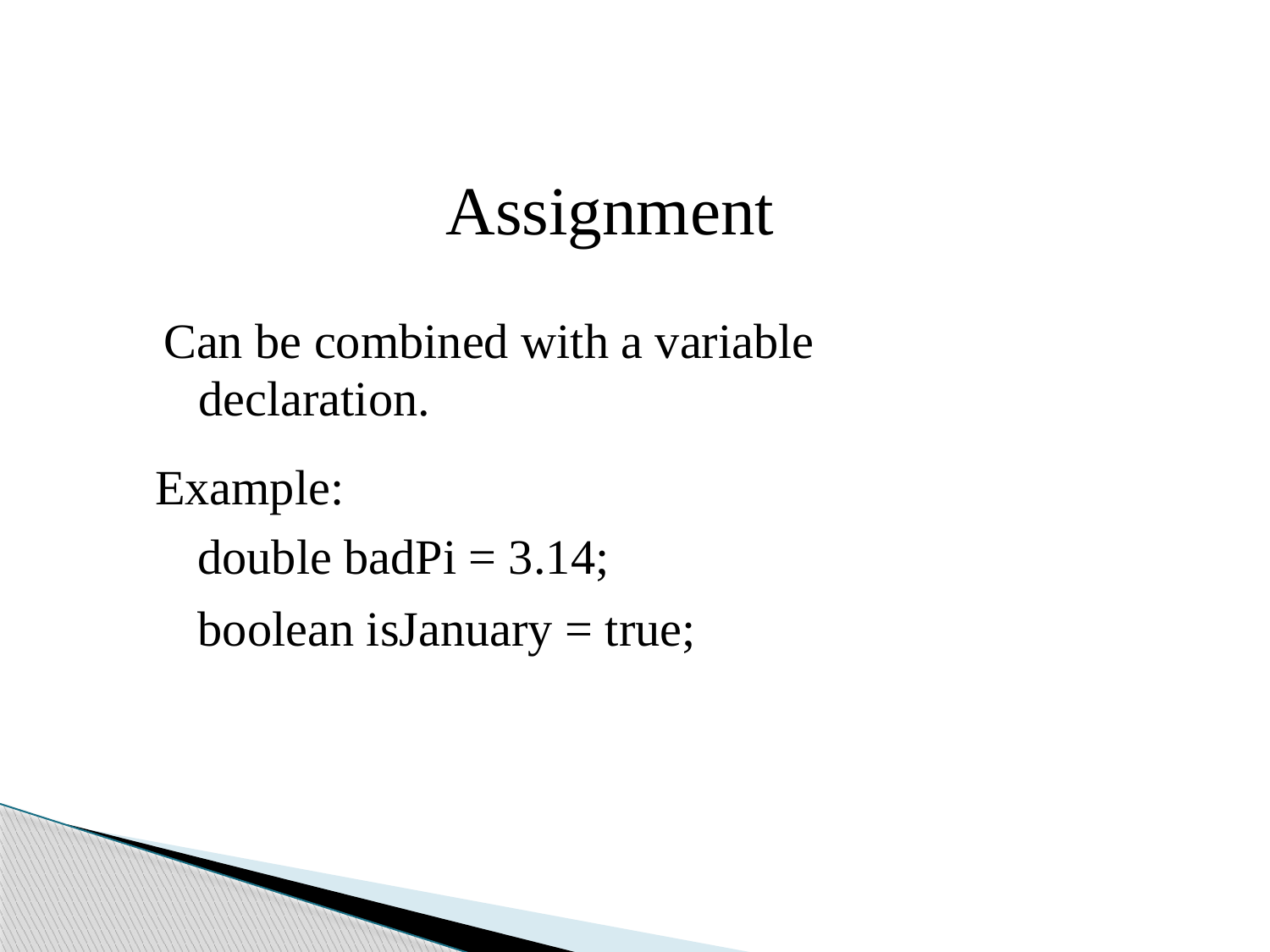

#
Assignment

Can be combined with a variable
declaration.
Example:
 double badPi = 3.14;
 boolean isJanuary = true;